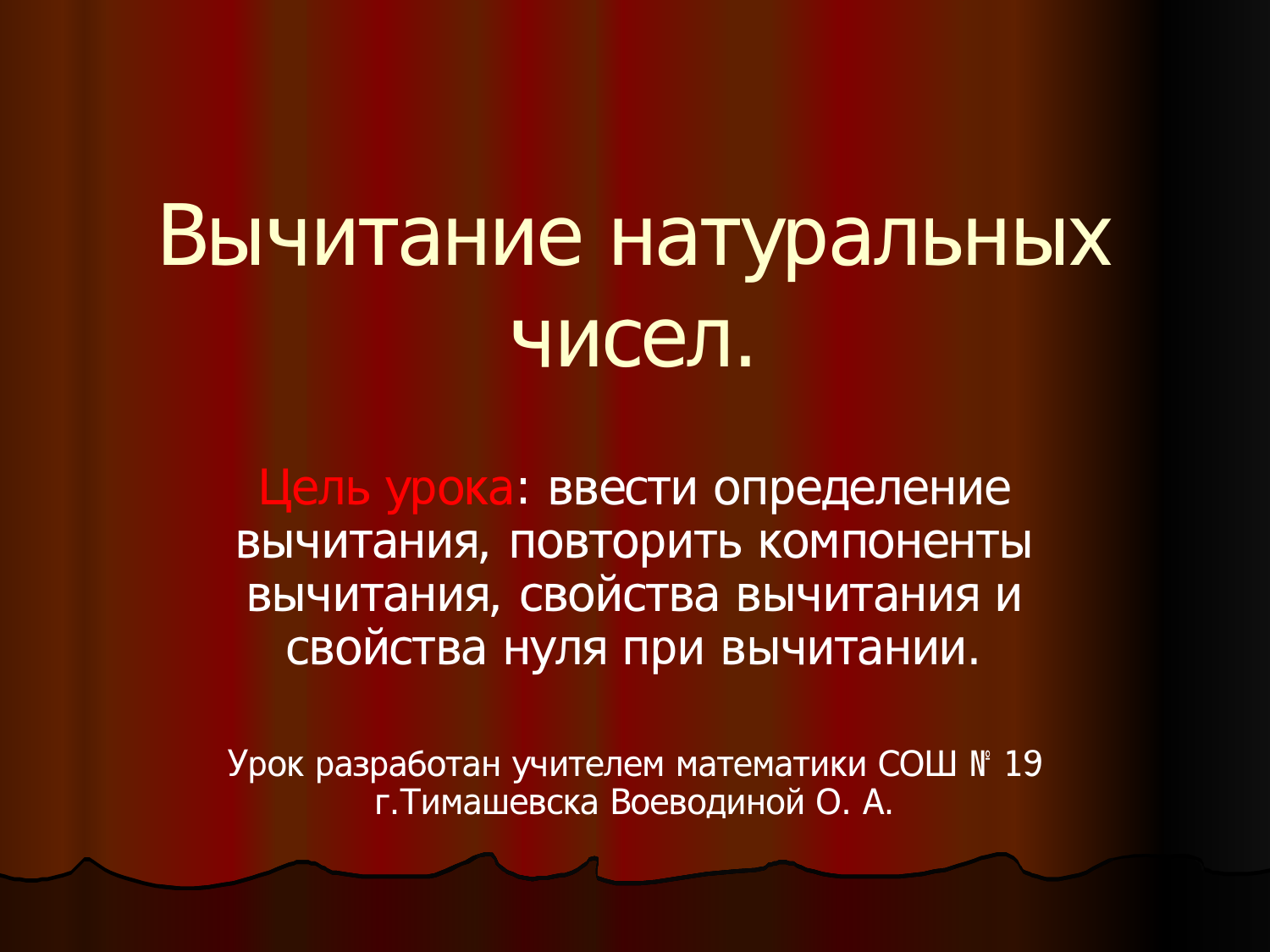

# Вычитание натуральных чисел.
Цель урока: ввести определение вычитания, повторить компоненты вычитания, свойства вычитания и свойства нуля при вычитании.

Урок разработан учителем математики СОШ № 19 г.Тимашевска Воеводиной О. А.